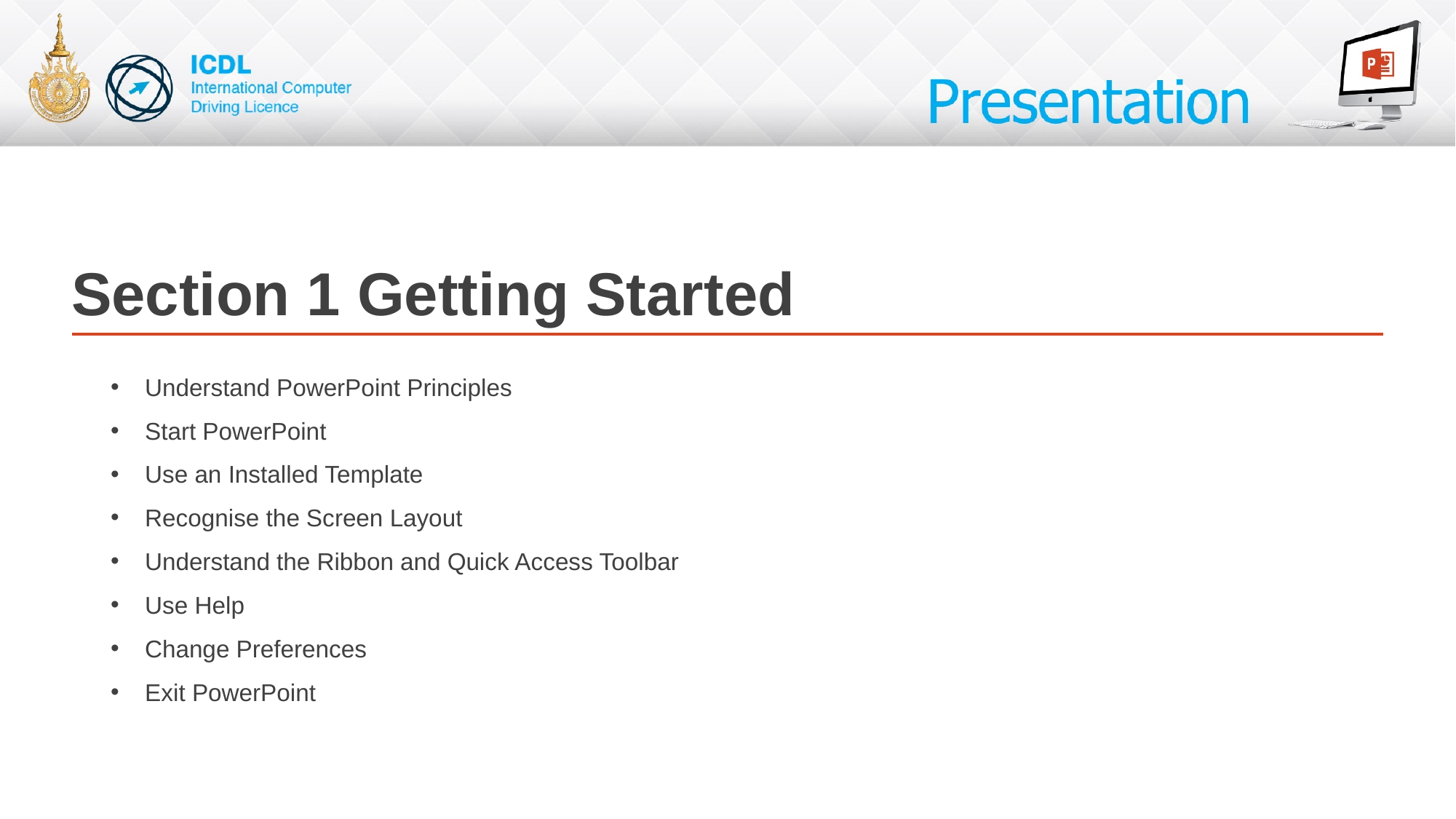

# Section 1 Getting Started
Understand PowerPoint Principles
Start PowerPoint
Use an Installed Template
Recognise the Screen Layout
Understand the Ribbon and Quick Access Toolbar
Use Help
Change Preferences
Exit PowerPoint